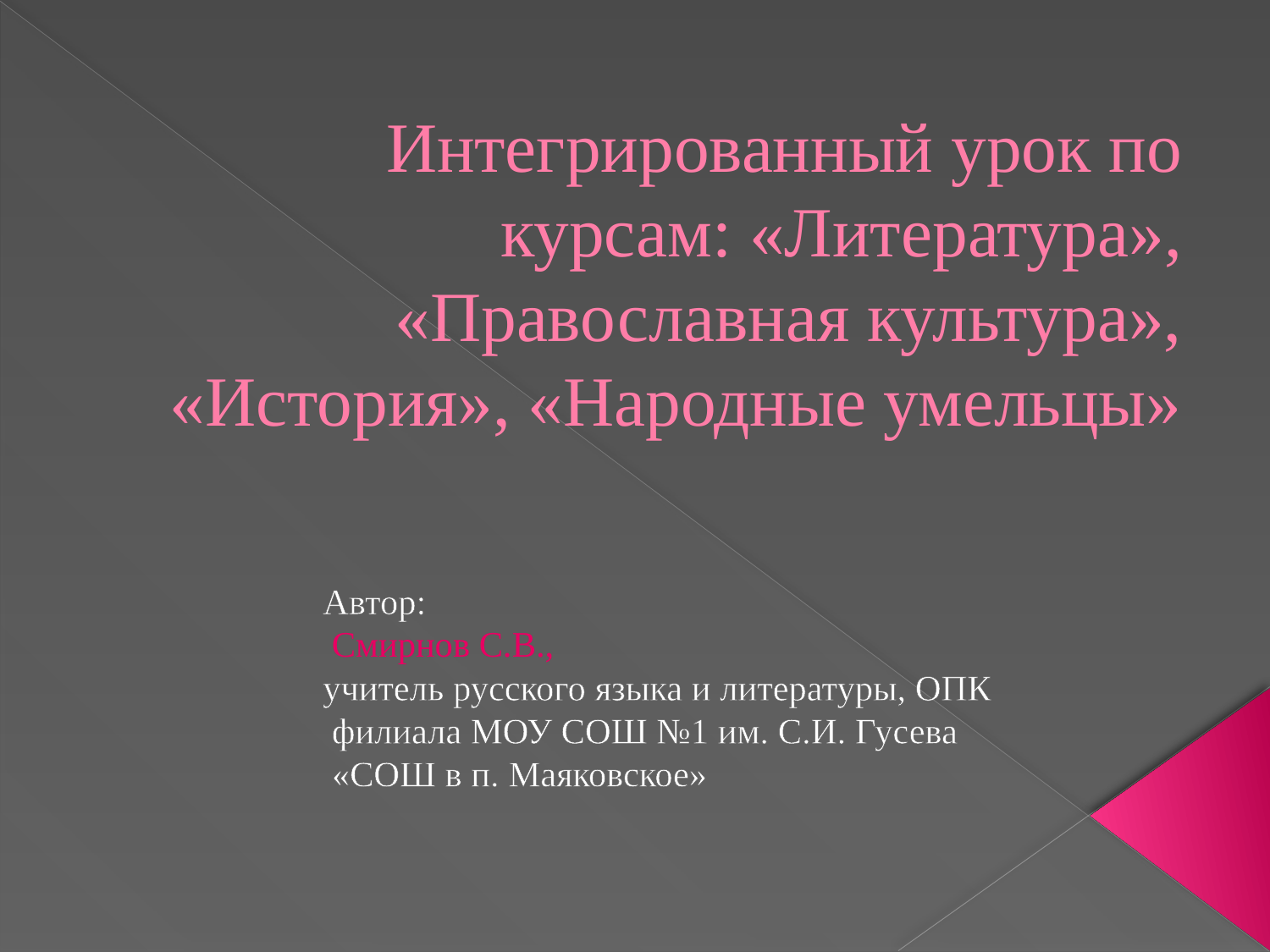

# Интегрированный урок по курсам: «Литература», «Православная культура», «История», «Народные умельцы»

Автор:
 Смирнов С.В.,
учитель русского языка и литературы, ОПК
 филиала МОУ СОШ №1 им. С.И. Гусева
 «СОШ в п. Маяковское»